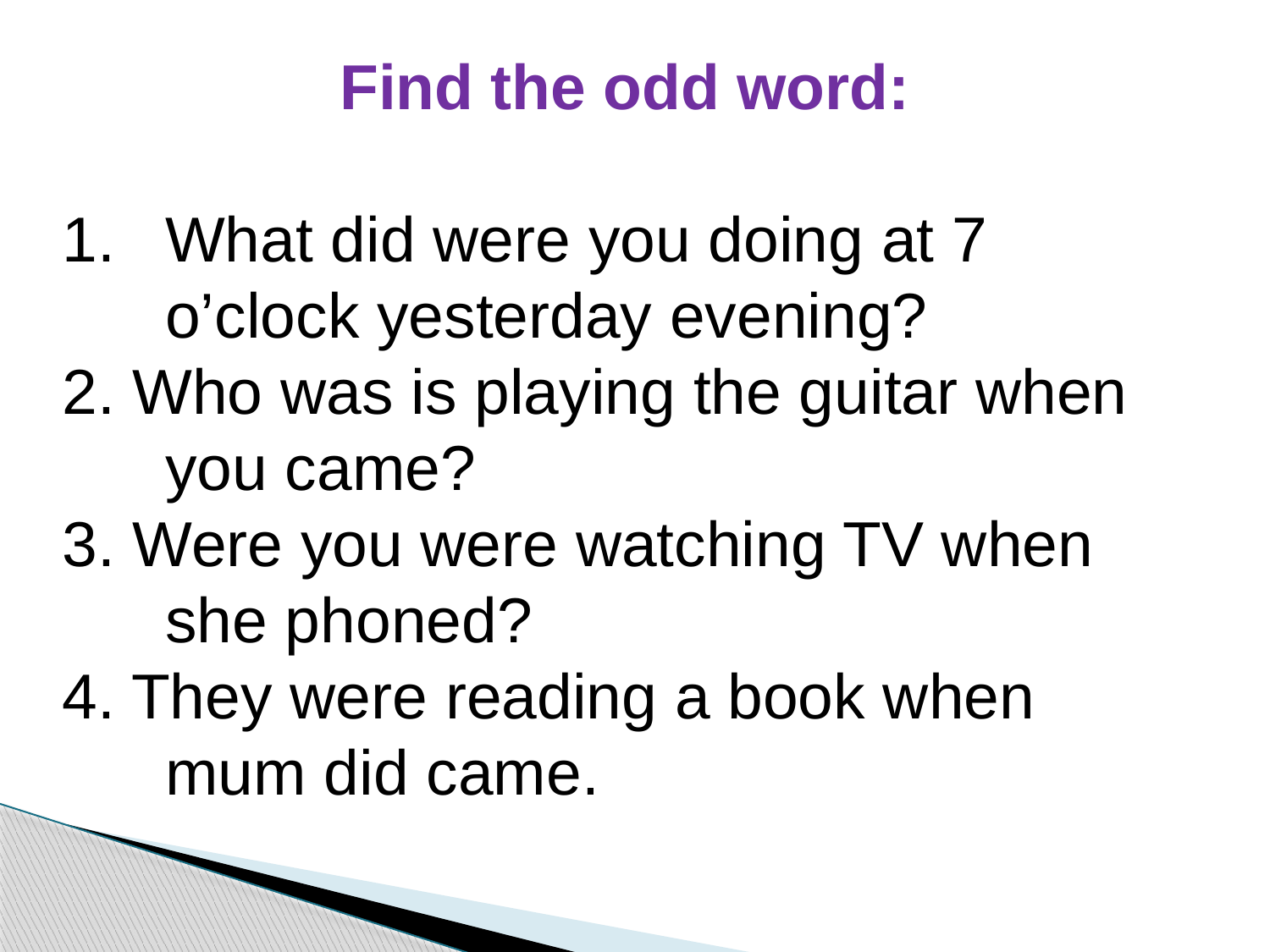

Find the odd word:

What did were you doing at 7 o’clock yesterday evening?
2. Who was is playing the guitar when you came?
3. Were you were watching TV when she phoned?
4. They were reading a book when mum did came.